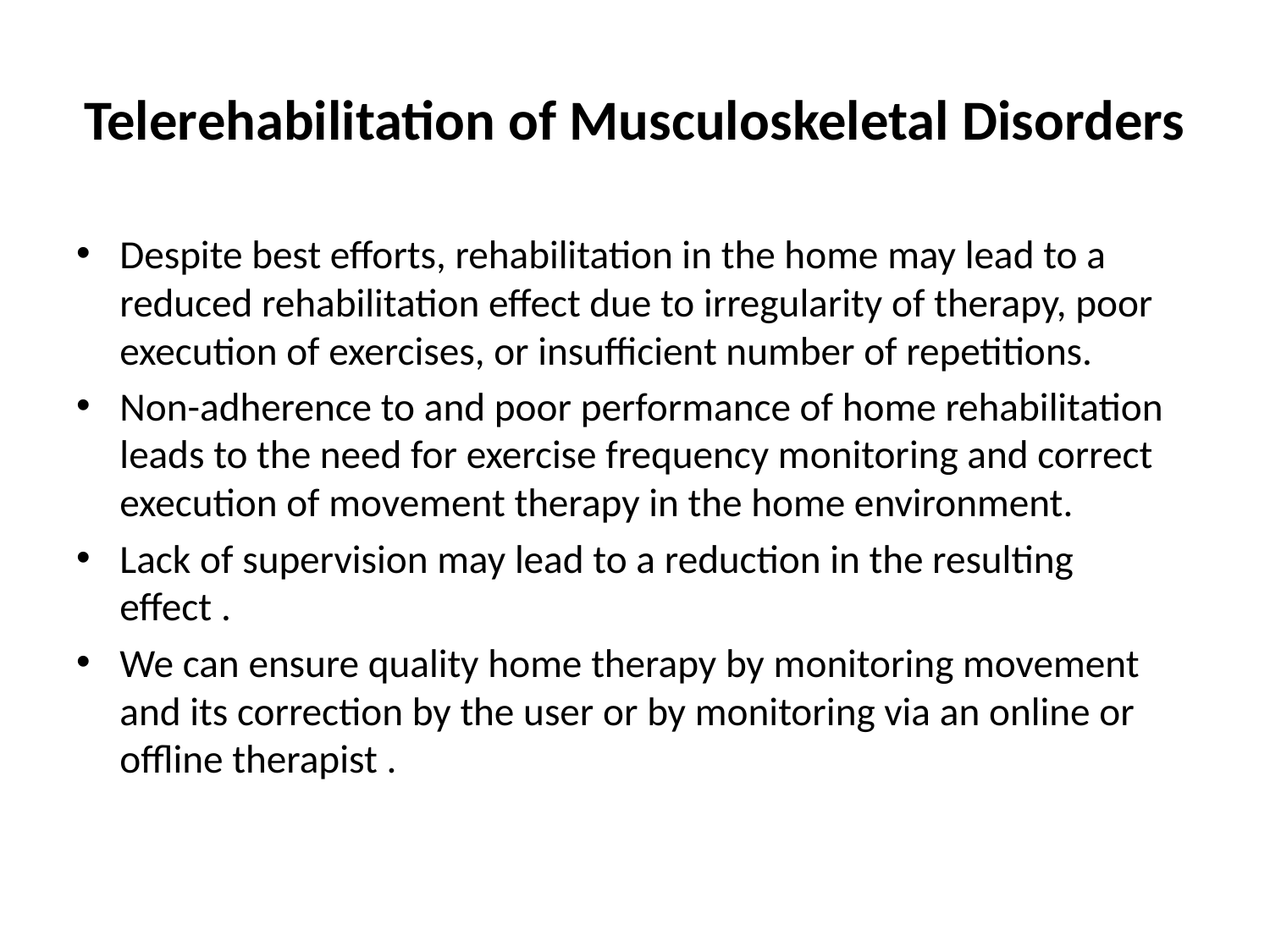

# Telerehabilitation of Musculoskeletal Disorders
Despite best efforts, rehabilitation in the home may lead to a reduced rehabilitation effect due to irregularity of therapy, poor execution of exercises, or insufficient number of repetitions.
Non-adherence to and poor performance of home rehabilitation leads to the need for exercise frequency monitoring and correct execution of movement therapy in the home environment.
Lack of supervision may lead to a reduction in the resulting effect .
We can ensure quality home therapy by monitoring movement and its correction by the user or by monitoring via an online or offline therapist .